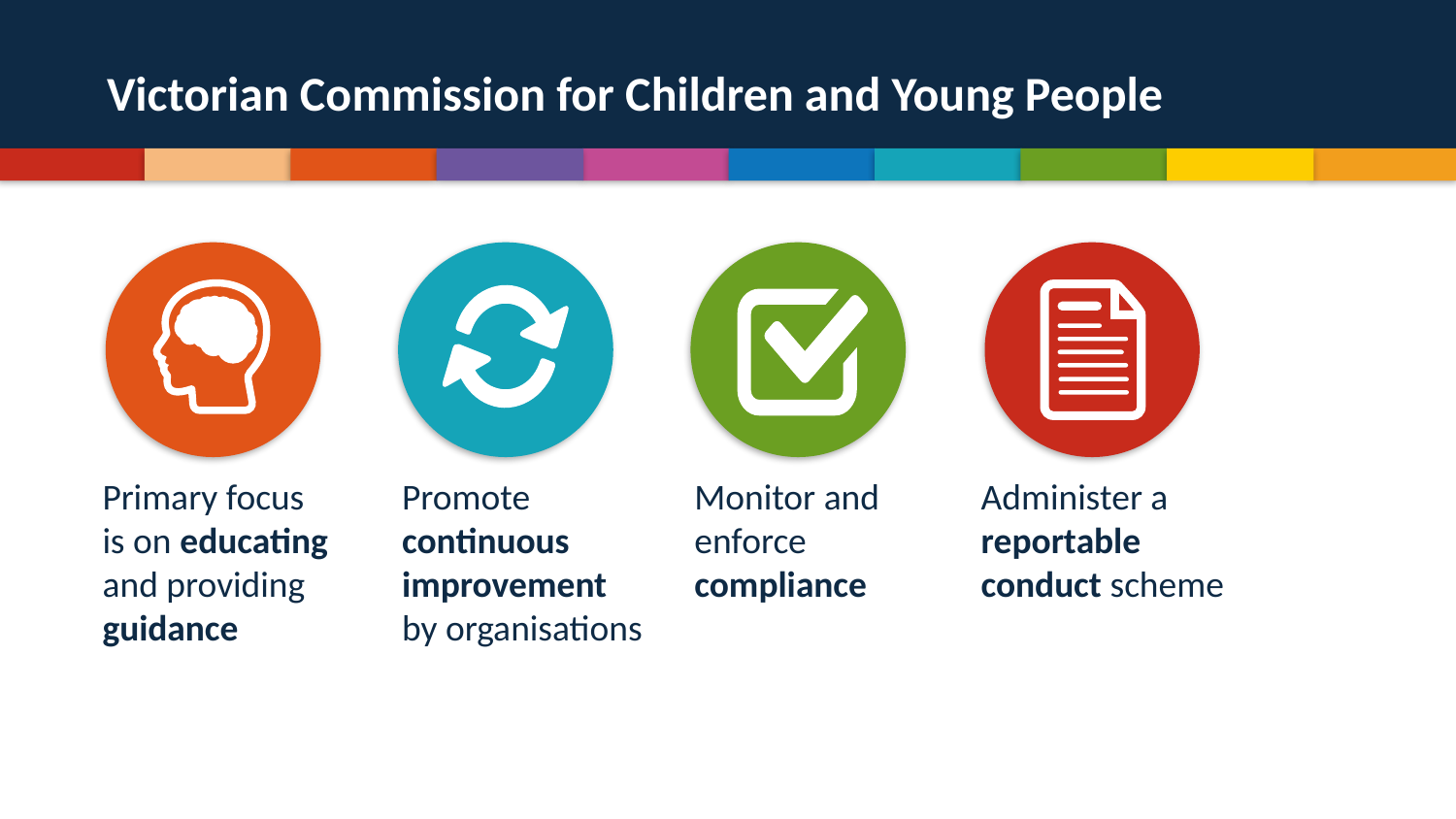

# Victorian Commission for Children and Young People

Primary focus
is on educating and providing guidance
Promote continuous improvement by organisations
Monitor and enforce compliance
Administer a reportable conduct scheme